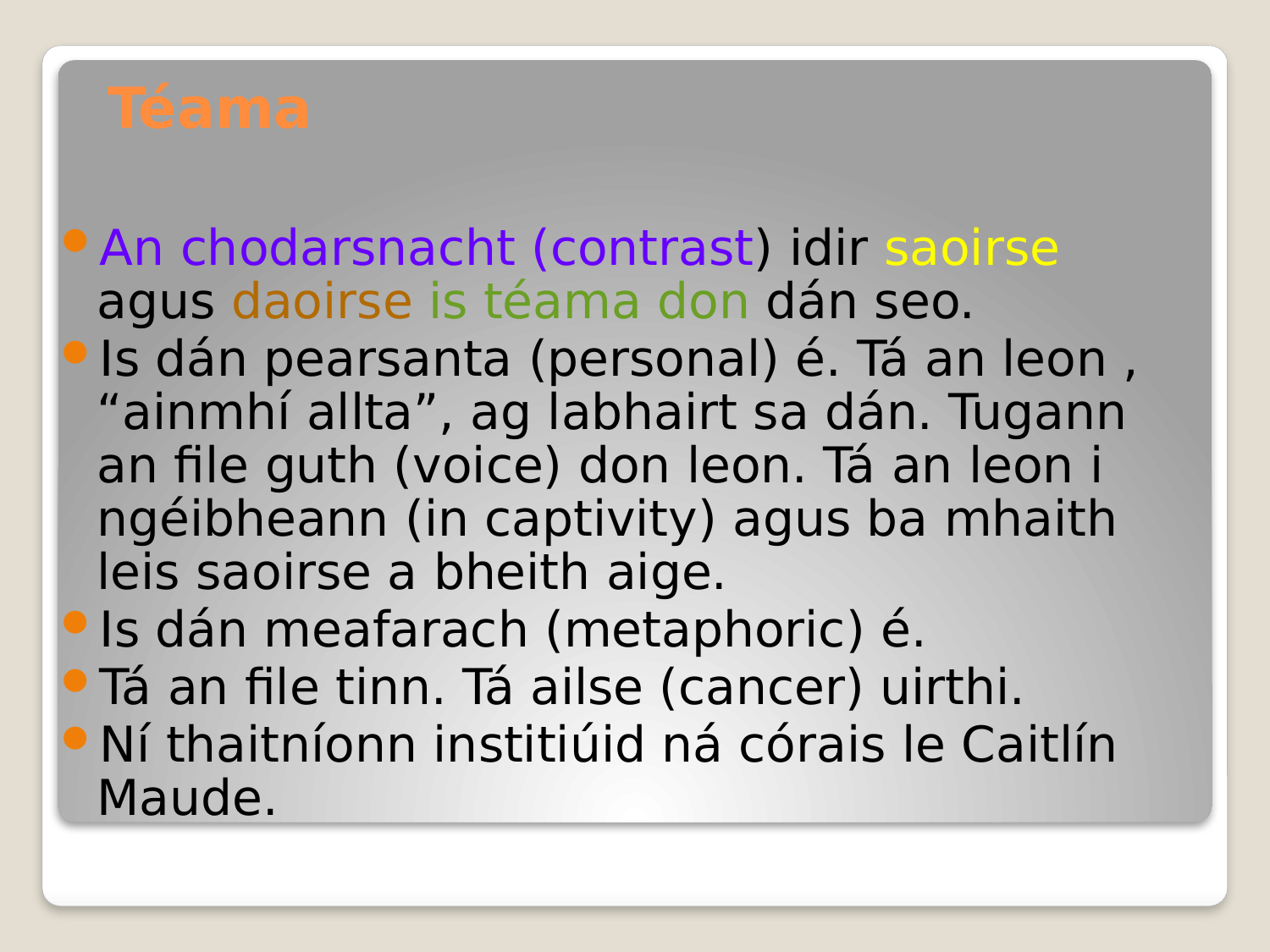

# Téama

An chodarsnacht (contrast) idir saoirse agus daoirse is téama don dán seo.
Is dán pearsanta (personal) é. Tá an leon , “ainmhí allta”, ag labhairt sa dán. Tugann an file guth (voice) don leon. Tá an leon i ngéibheann (in captivity) agus ba mhaith leis saoirse a bheith aige.
Is dán meafarach (metaphoric) é.
Tá an file tinn. Tá ailse (cancer) uirthi.
Ní thaitníonn institiúid ná córais le Caitlín Maude.